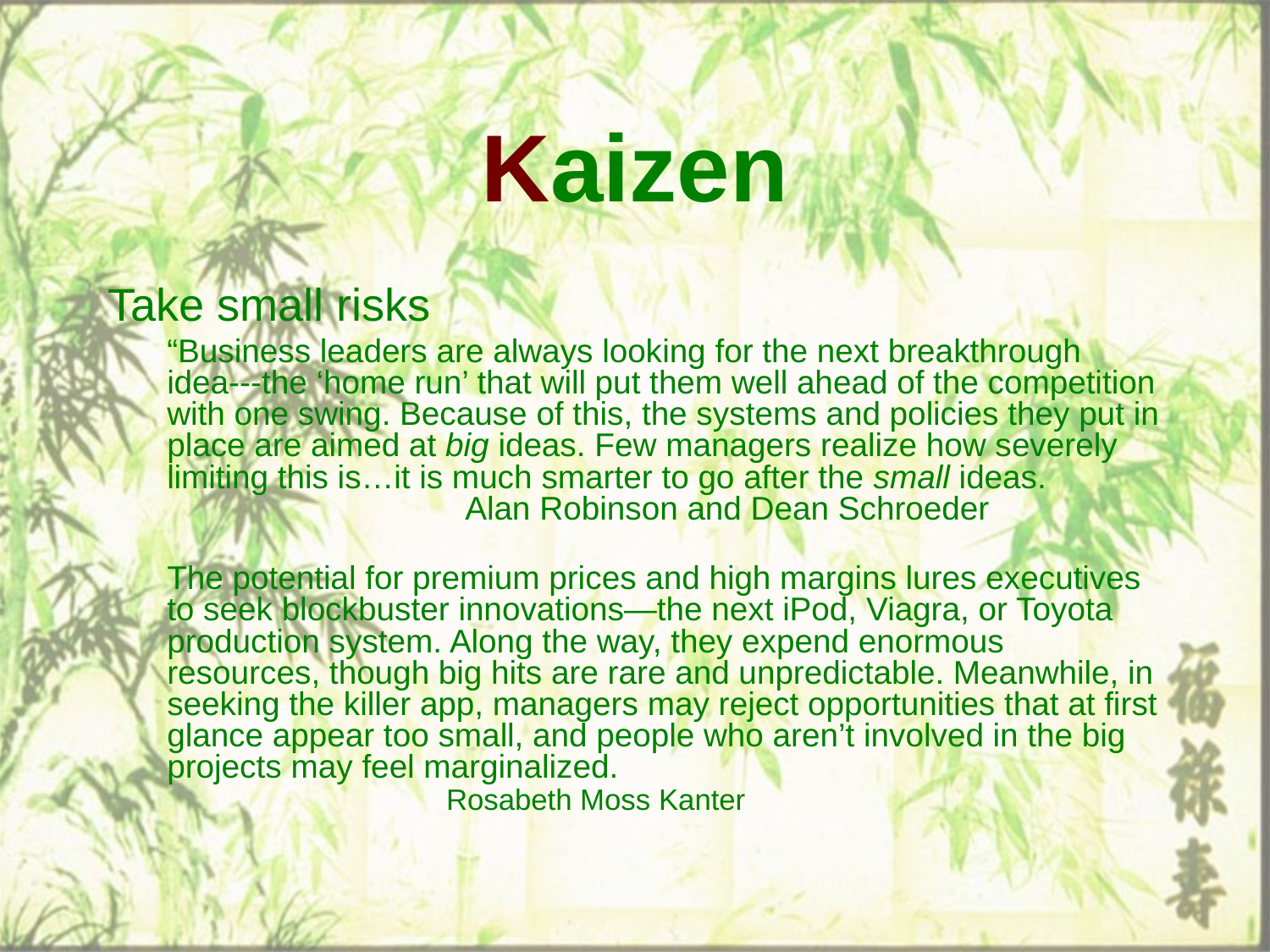

# Kaizen
Take small risks
“Business leaders are always looking for the next breakthrough idea---the ‘home run’ that will put them well ahead of the competition with one swing. Because of this, the systems and policies they put in place are aimed at big ideas. Few managers realize how severely limiting this is…it is much smarter to go after the small ideas.
                                 Alan Robinson and Dean Schroeder
The potential for premium prices and high margins lures executives to seek blockbuster innovations—the next iPod, Viagra, or Toyota production system. Along the way, they expend enormous resources, though big hits are rare and unpredictable. Meanwhile, in seeking the killer app, managers may reject opportunities that at first glance appear too small, and people who aren’t involved in the big projects may feel marginalized.
	                                  Rosabeth Moss Kanter